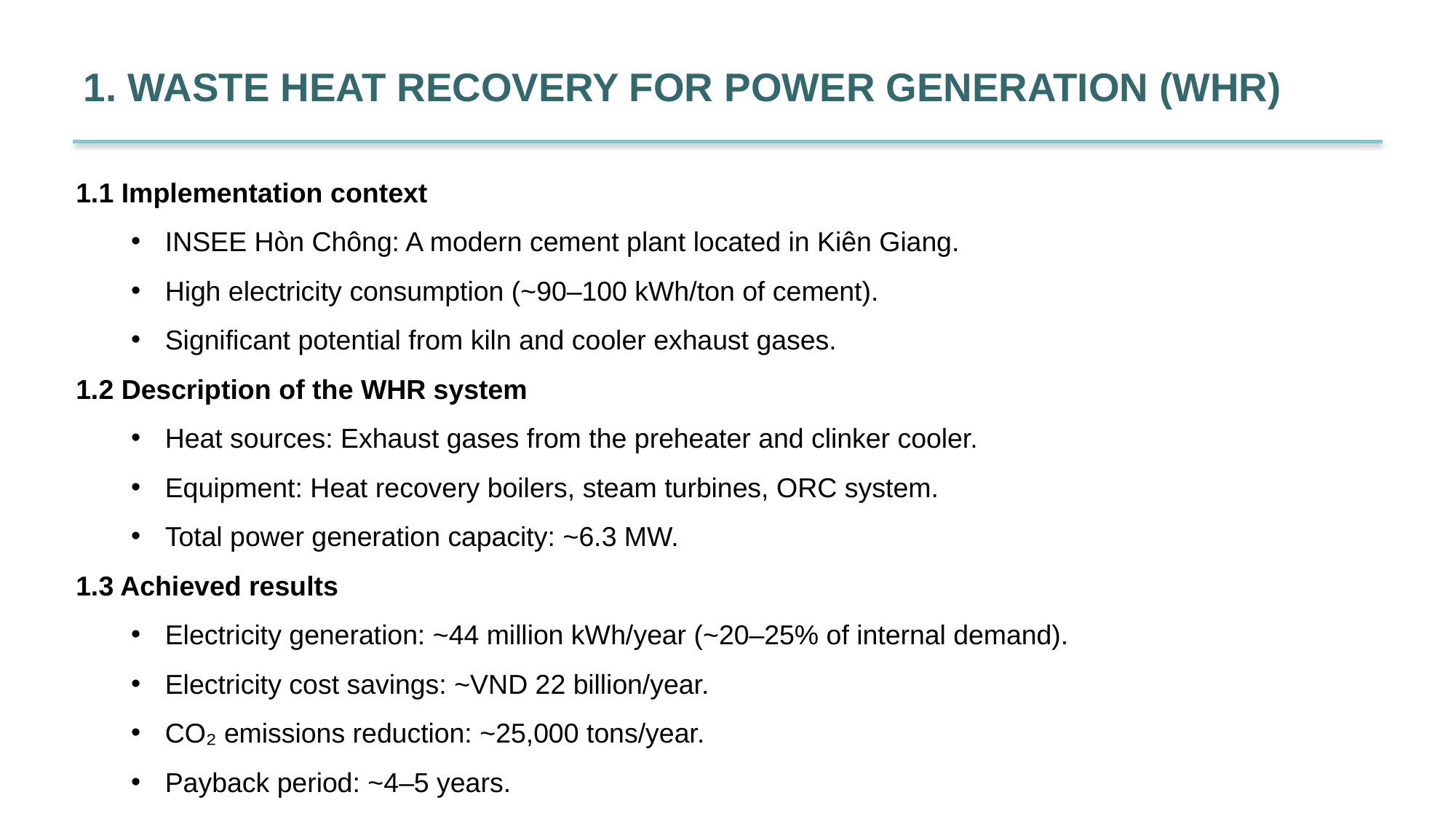

1. WASTE HEAT RECOVERY FOR POWER GENERATION (WHR)
1.1 Implementation context
INSEE Hòn Chông: A modern cement plant located in Kiên Giang.
High electricity consumption (~90–100 kWh/ton of cement).
Significant potential from kiln and cooler exhaust gases.
1.2 Description of the WHR system
Heat sources: Exhaust gases from the preheater and clinker cooler.
Equipment: Heat recovery boilers, steam turbines, ORC system.
Total power generation capacity: ~6.3 MW.
1.3 Achieved results
Electricity generation: ~44 million kWh/year (~20–25% of internal demand).
Electricity cost savings: ~VND 22 billion/year.
CO₂ emissions reduction: ~25,000 tons/year.
Payback period: ~4–5 years.